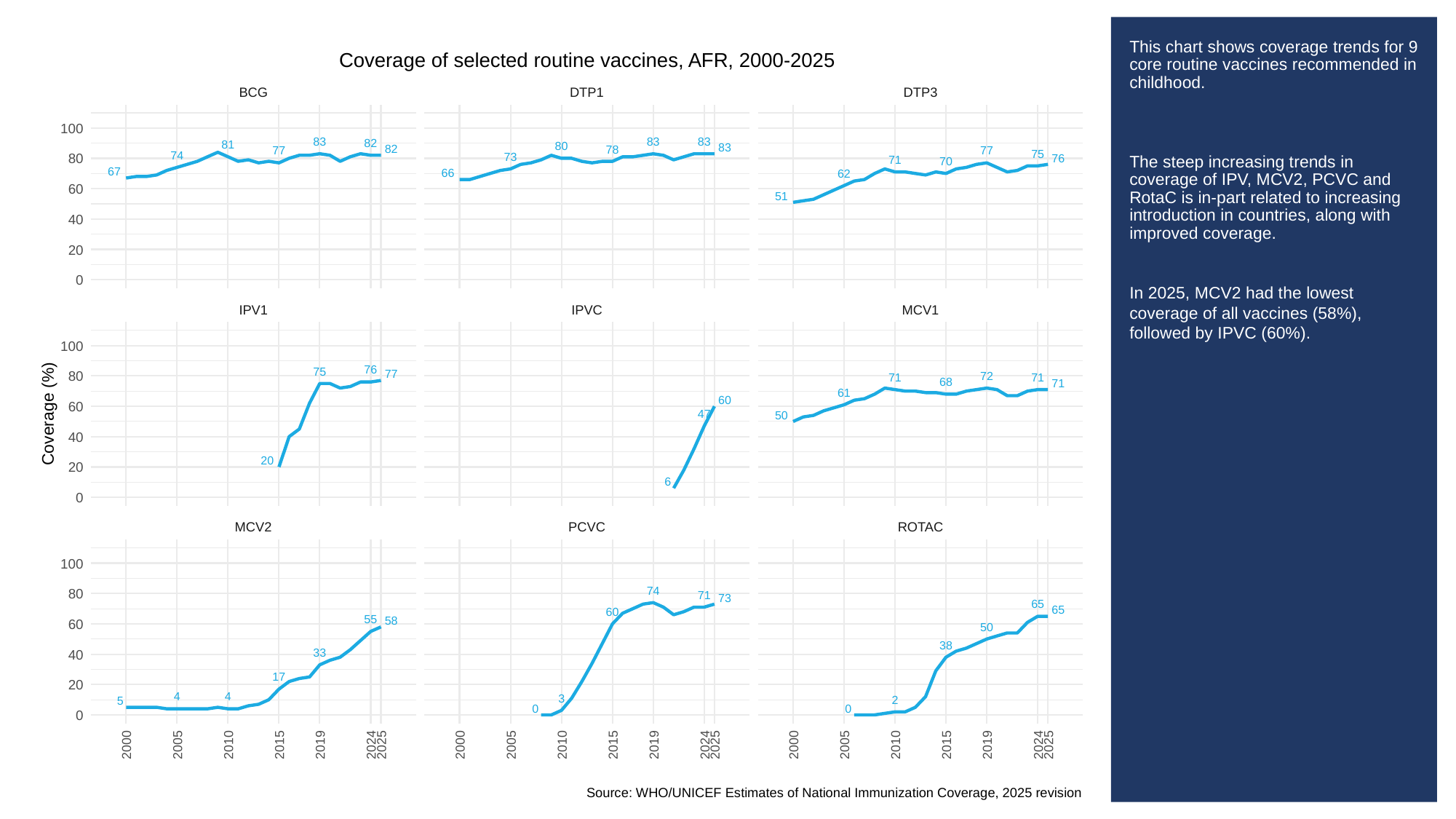

# This chart shows coverage trends for 9 core routine vaccines recommended in childhood.

The steep increasing trends in coverage of IPV, MCV2, PCVC and RotaC is in-part related to increasing introduction in countries, along with improved coverage.

In 2025, MCV2 had the lowest coverage of all vaccines (58%), followed by IPVC (60%).

Coverage of selected routine vaccines, AFR, 2000-2025
BCG
DTP1
DTP3

100

83
83
83
82
81
80
83

82
78
77
77
75
74

73
80
76

71
70

67
66
62

60

51

40

20

0

IPV1
IPVC
MCV1

100

76
75
77
80
72
71
71

68
71

61

60
60

Coverage (%)
47
50

40

20
20

6

0

MCV2
PCVC
ROTAC

100

74
80
71
73

65

65
60

55
58

60
50

38
33
40

17
20

4
4
3
2
5

0
0
0

2000
2005
2010
2015
2019
2024
2025
2000
2005
2010
2015
2019
2024
2025
2000
2005
2010
2015
2019
2024
2025
Source: WHO/UNICEF Estimates of National Immunization Coverage, 2025 revision